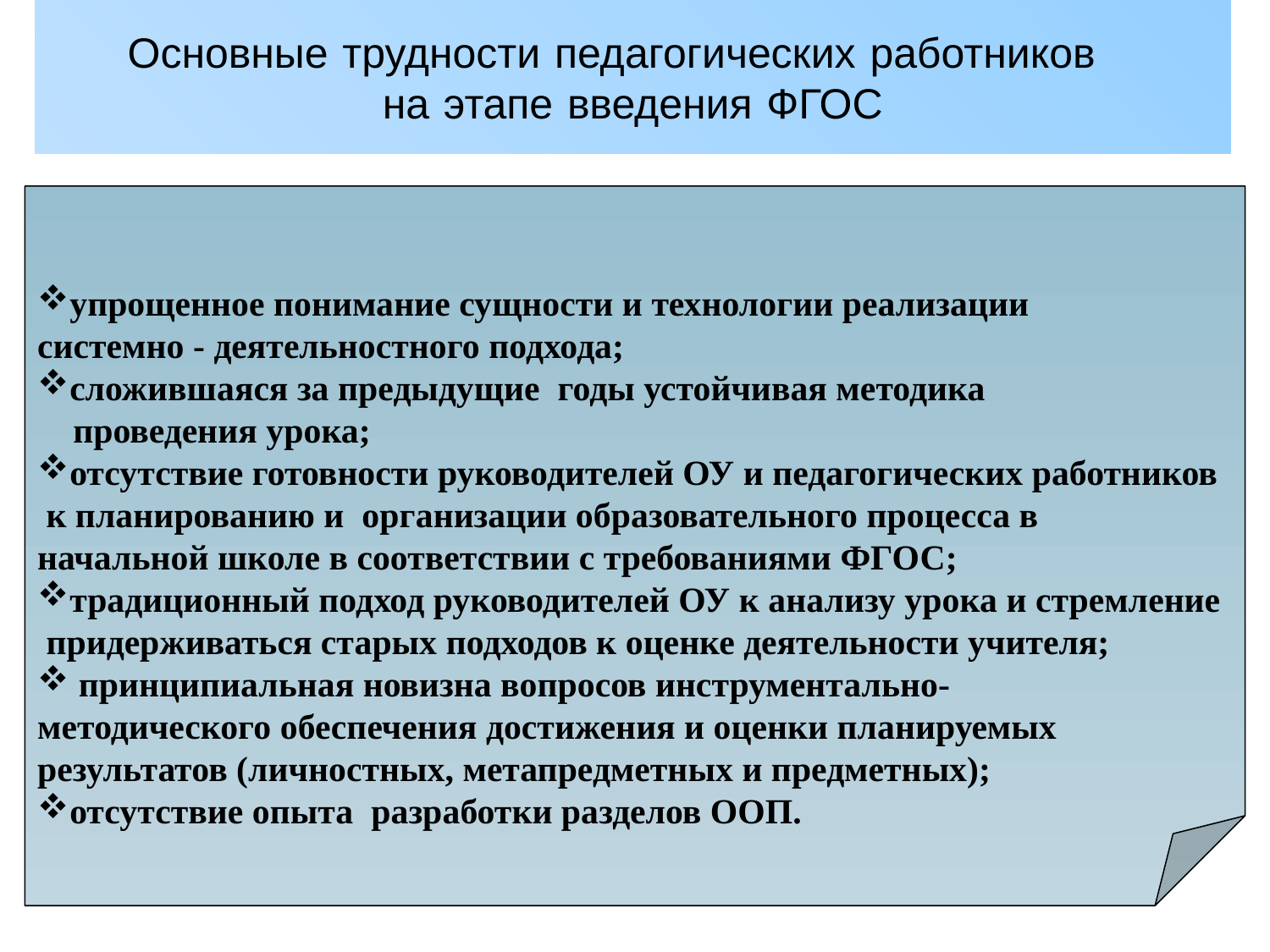

# Основные трудности педагогических работников на этапе введения ФГОС

упрощенное понимание сущности и технологии реализации
системно - деятельностного подхода;
сложившаяся за предыдущие  годы устойчивая методика
    проведения урока;
отсутствие готовности руководителей ОУ и педагогических работников
 к планированию и  организации образовательного процесса в
начальной школе в соответствии с требованиями ФГОС;
традиционный подход руководителей ОУ к анализу урока и стремление
 придерживаться старых подходов к оценке деятельности учителя;
 принципиальная новизна вопросов инструментально-
методического обеспечения достижения и оценки планируемых
результатов (личностных, метапредметных и предметных);
отсутствие опыта  разработки разделов ООП.